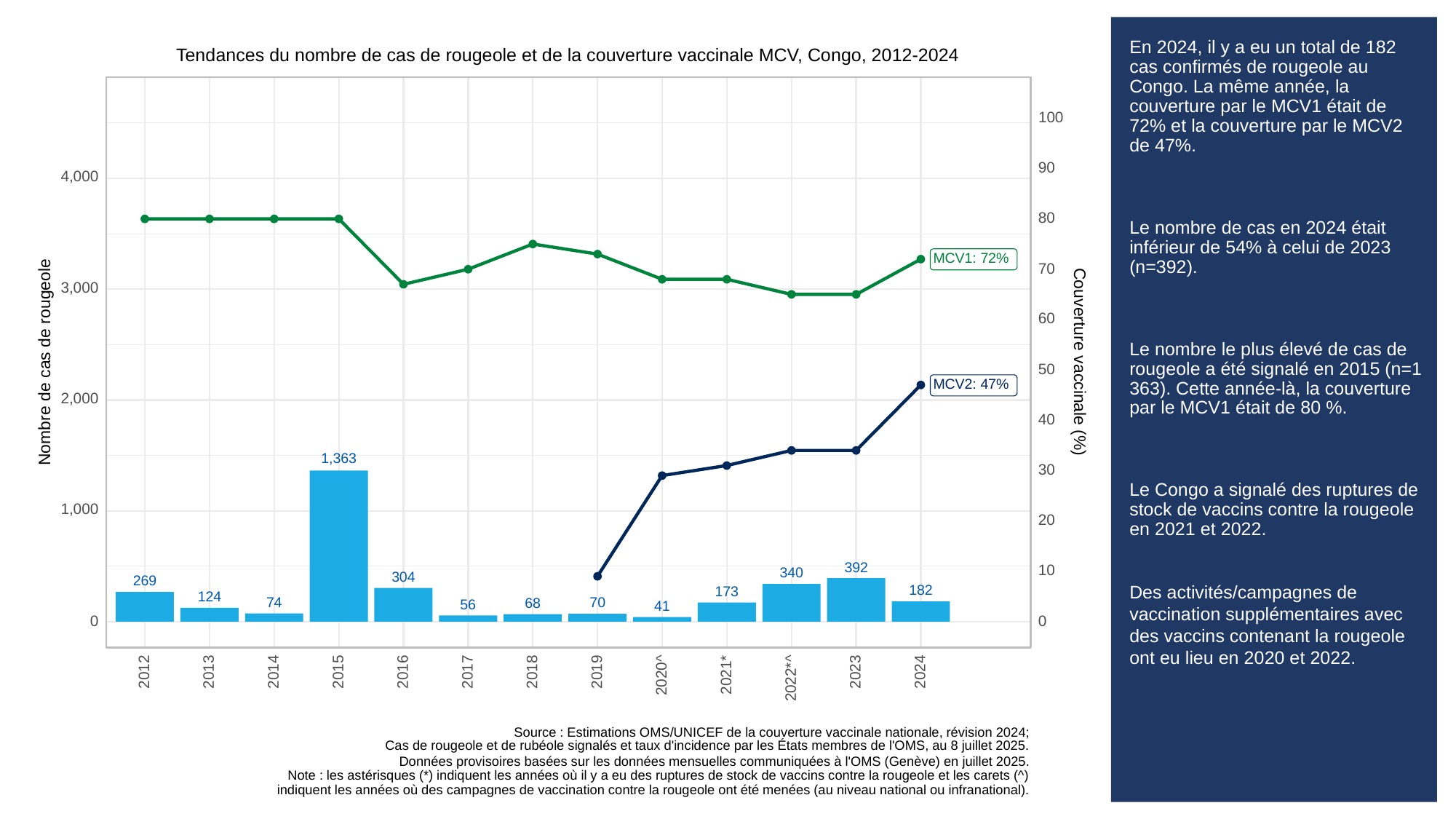

# En 2024, il y a eu un total de 182 cas confirmés de rougeole au Congo. La même année, la couverture par le MCV1 était de 72% et la couverture par le MCV2 de 47%.

Le nombre de cas en 2024 était inférieur de 54% à celui de 2023 (n=392).

Le nombre le plus élevé de cas de rougeole a été signalé en 2015 (n=1 363). Cette année-là, la couverture par le MCV1 était de 80 %.

Le Congo a signalé des ruptures de stock de vaccins contre la rougeole en 2021 et 2022.

Des activités/campagnes de vaccination supplémentaires avec des vaccins contenant la rougeole ont eu lieu en 2020 et 2022.

Tendances du nombre de cas de rougeole et de la couverture vaccinale MCV, Congo, 2012-2024

100

90
4,000

80

MCV1: 72%

70

3,000

60

Couverture vaccinale (%)
Nombre de cas de rougeole
50

MCV2: 47%

2,000

40

1,363

30

1,000

20
392
10

340
304

269

182
173

124
74
70
68
56

41

0
0

2013
2023
2012
2014
2015
2016
2017
2018
2019
2024
2021*
2020^
2022*^
Source : Estimations OMS/UNICEF de la couverture vaccinale nationale, révision 2024;
Cas de rougeole et de rubéole signalés et taux d'incidence par les États membres de l'OMS, au 8 juillet 2025.
Données provisoires basées sur les données mensuelles communiquées à l'OMS (Genève) en juillet 2025.
Note : les astérisques (*) indiquent les années où il y a eu des ruptures de stock de vaccins contre la rougeole et les carets (^)
indiquent les années où des campagnes de vaccination contre la rougeole ont été menées (au niveau national ou infranational).